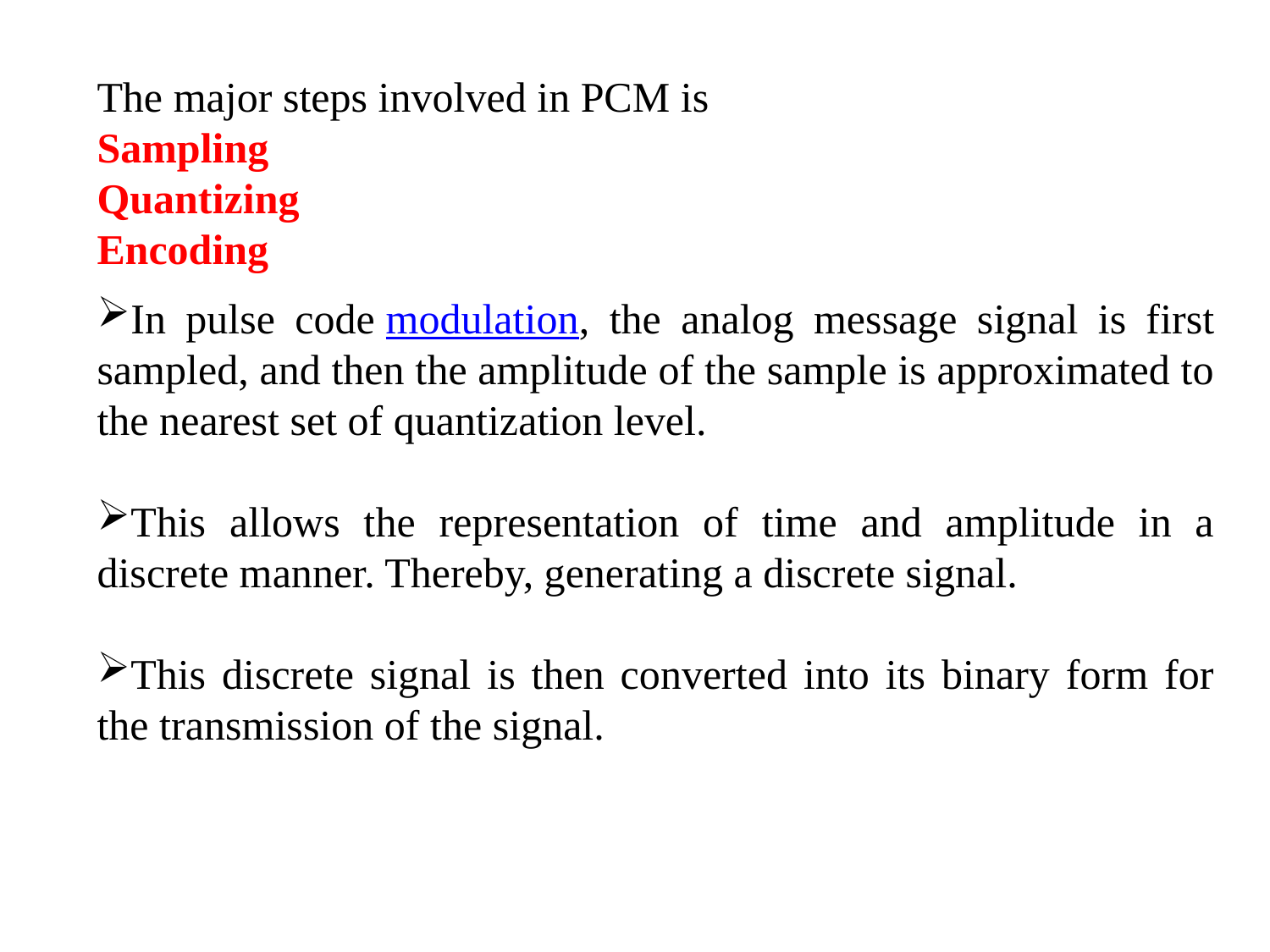

The major steps involved in PCM is
Sampling
Quantizing
Encoding
In pulse code modulation, the analog message signal is first sampled, and then the amplitude of the sample is approximated to the nearest set of quantization level.

This allows the representation of time and amplitude in a discrete manner. Thereby, generating a discrete signal.

This discrete signal is then converted into its binary form for the transmission of the signal.